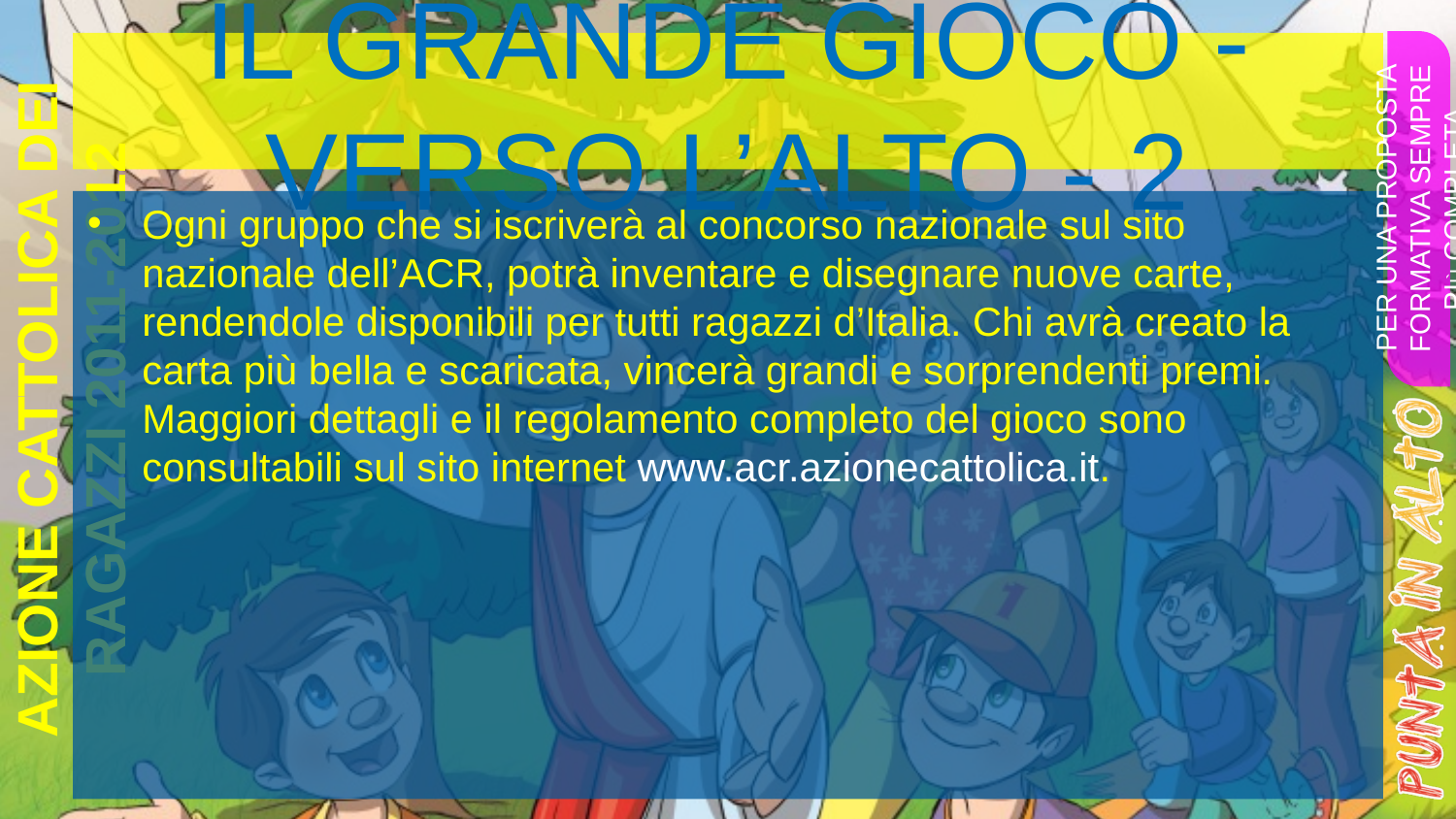

# IL GRANDE GIOCO - VERSO L’ALTO - 2
PER UNA PROPOSTA FORMATIVA SEMPRE PIÙ COMPLETA
Ogni gruppo che si iscriverà al concorso nazionale sul sito nazionale dell’ACR, potrà inventare e disegnare nuove carte, rendendole disponibili per tutti ragazzi d’Italia. Chi avrà creato la carta più bella e scaricata, vincerà grandi e sorprendenti premi. Maggiori dettagli e il regolamento completo del gioco sono consultabili sul sito internet www.acr.azionecattolica.it.